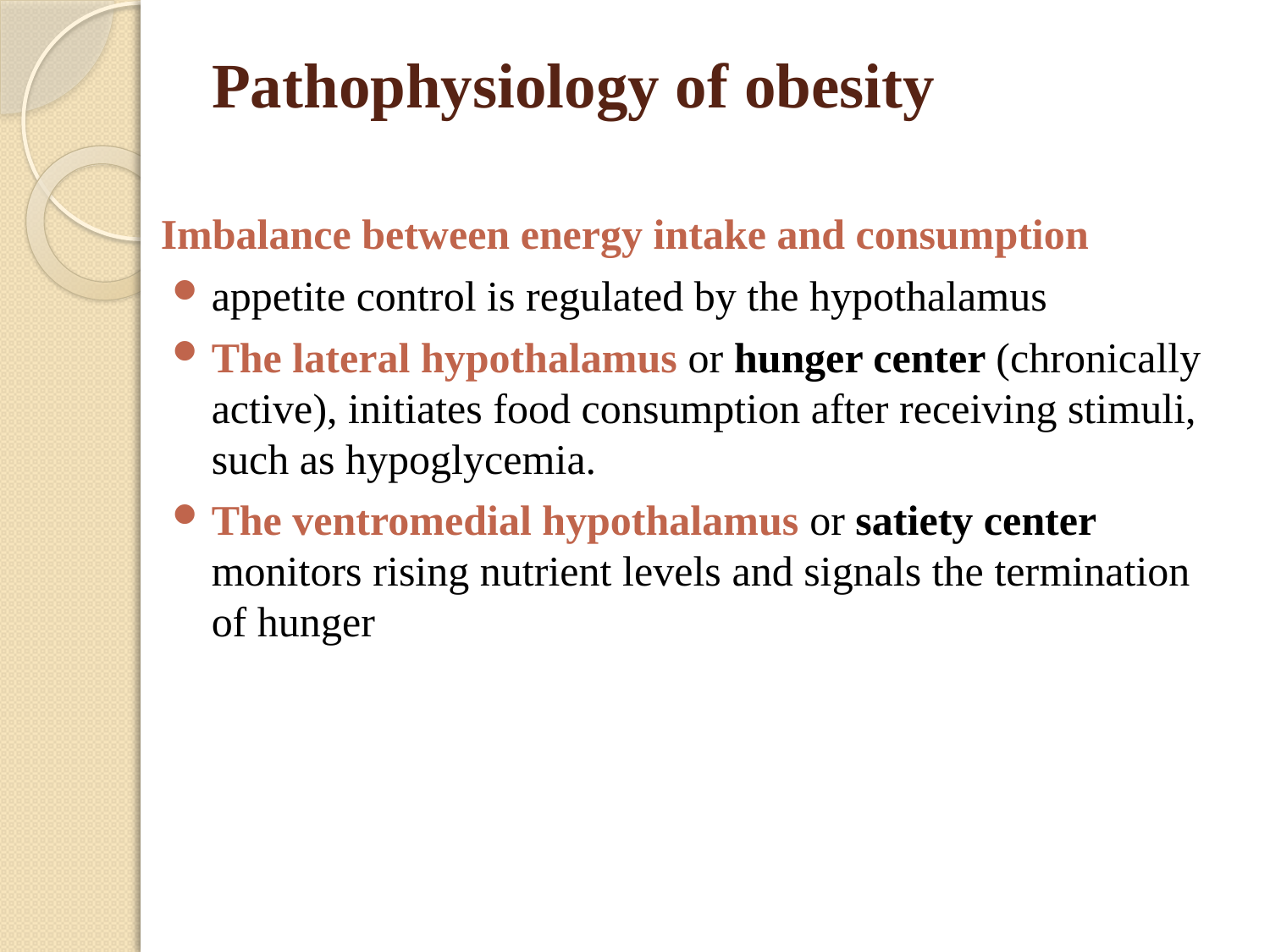

# Pathophysiology of obesity

Imbalance between energy intake and consumption
appetite control is regulated by the hypothalamus
The lateral hypothalamus or hunger center (chronically active), initiates food consumption after receiving stimuli, such as hypoglycemia.
The ventromedial hypothalamus or satiety center monitors rising nutrient levels and signals the termination of hunger